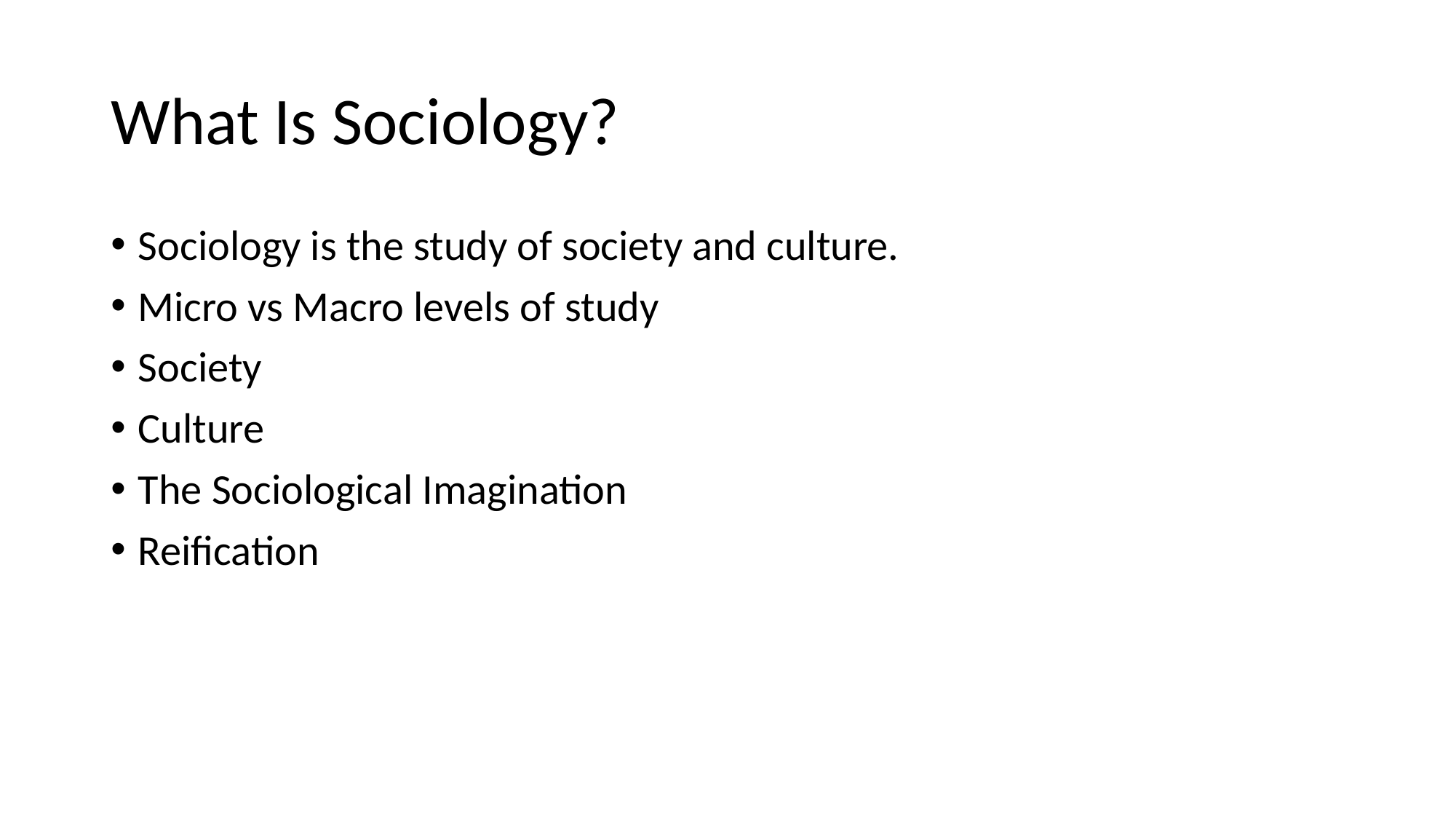

# What Is Sociology?
Sociology is the study of society and culture.
Micro vs Macro levels of study
Society
Culture
The Sociological Imagination
Reification